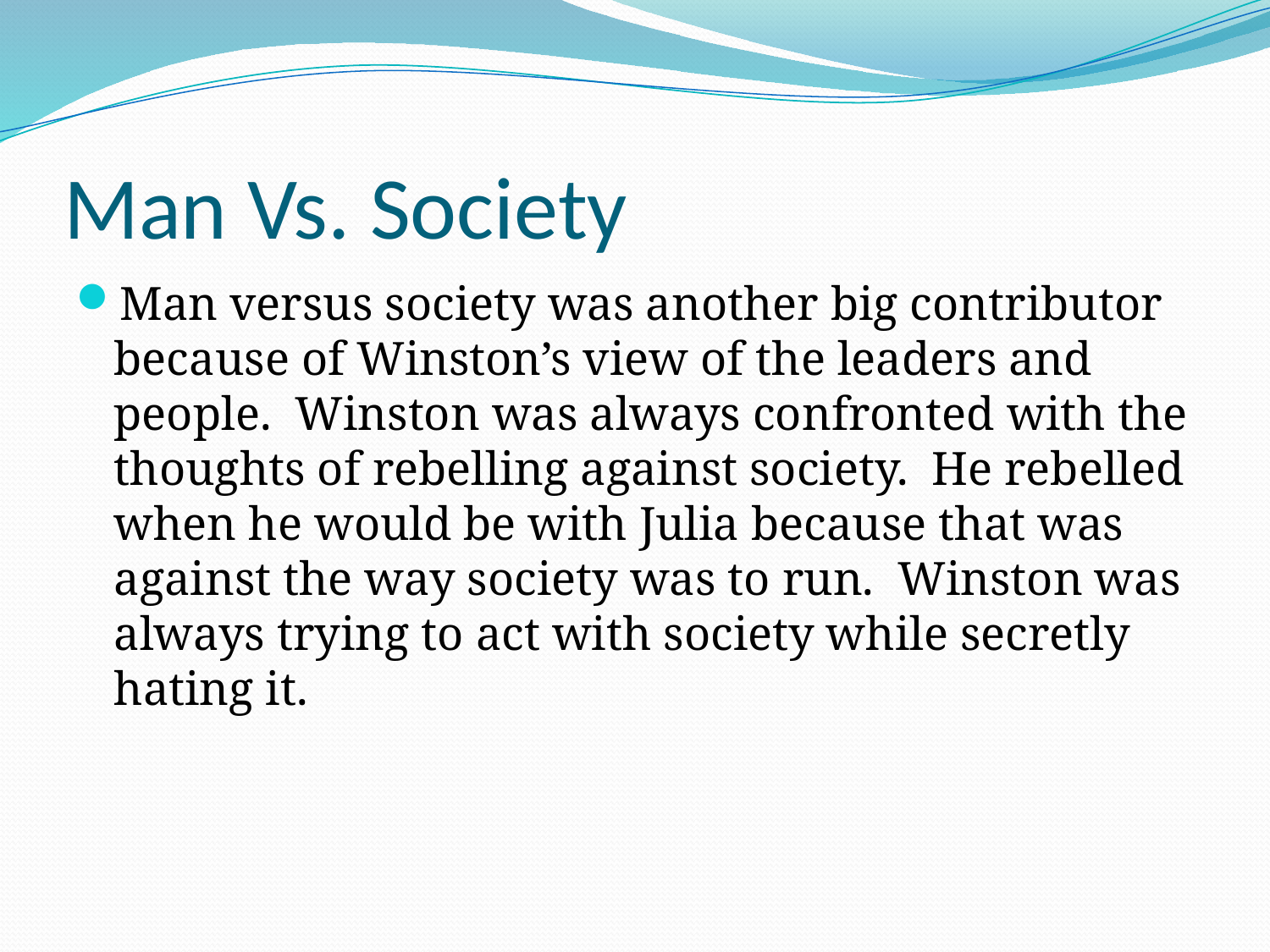

# Man Vs. Society
Man versus society was another big contributor because of Winston’s view of the leaders and people.  Winston was always confronted with the thoughts of rebelling against society.  He rebelled when he would be with Julia because that was against the way society was to run.  Winston was always trying to act with society while secretly hating it.